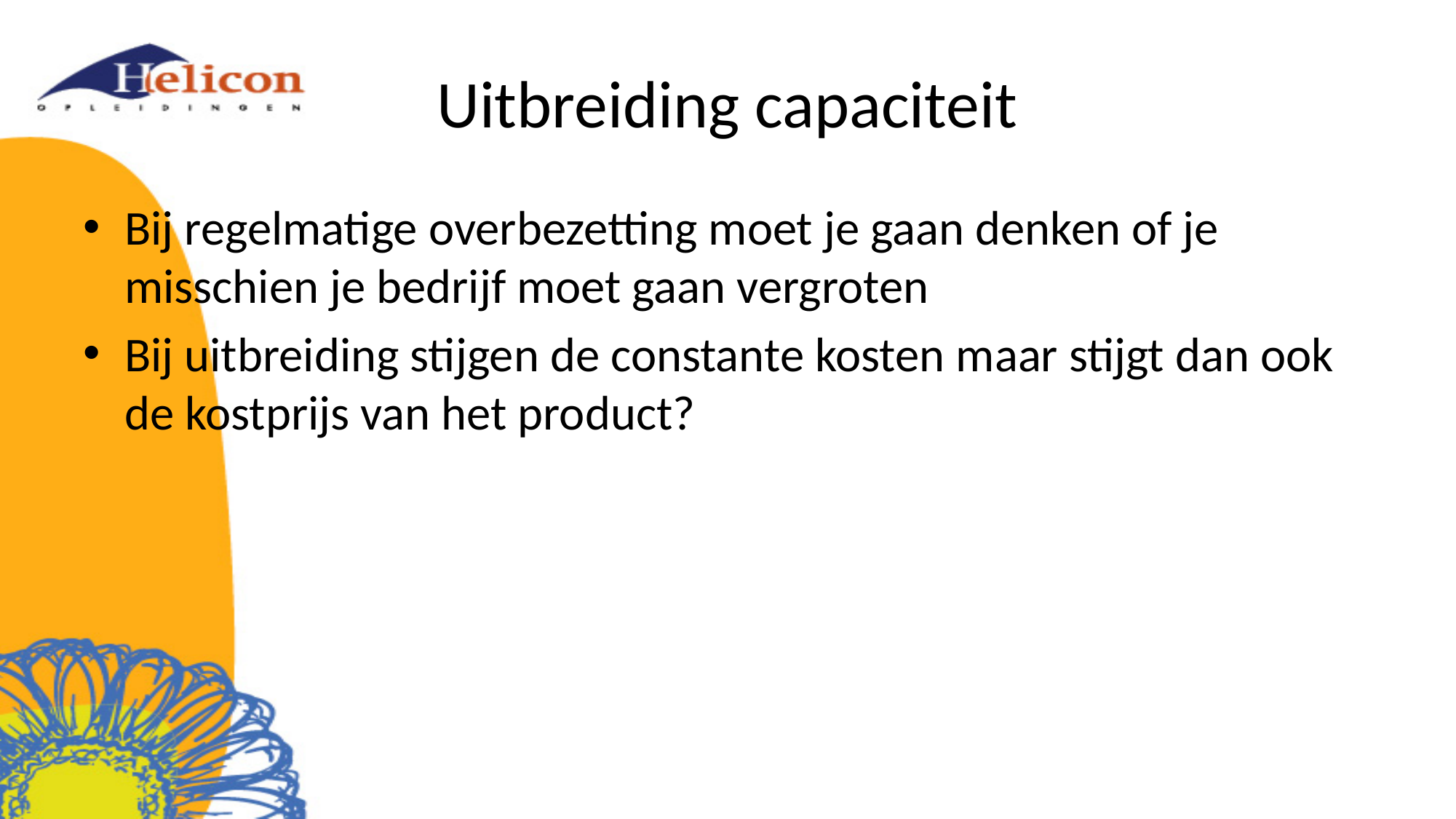

# Uitbreiding capaciteit
Bij regelmatige overbezetting moet je gaan denken of je misschien je bedrijf moet gaan vergroten
Bij uitbreiding stijgen de constante kosten maar stijgt dan ook de kostprijs van het product?